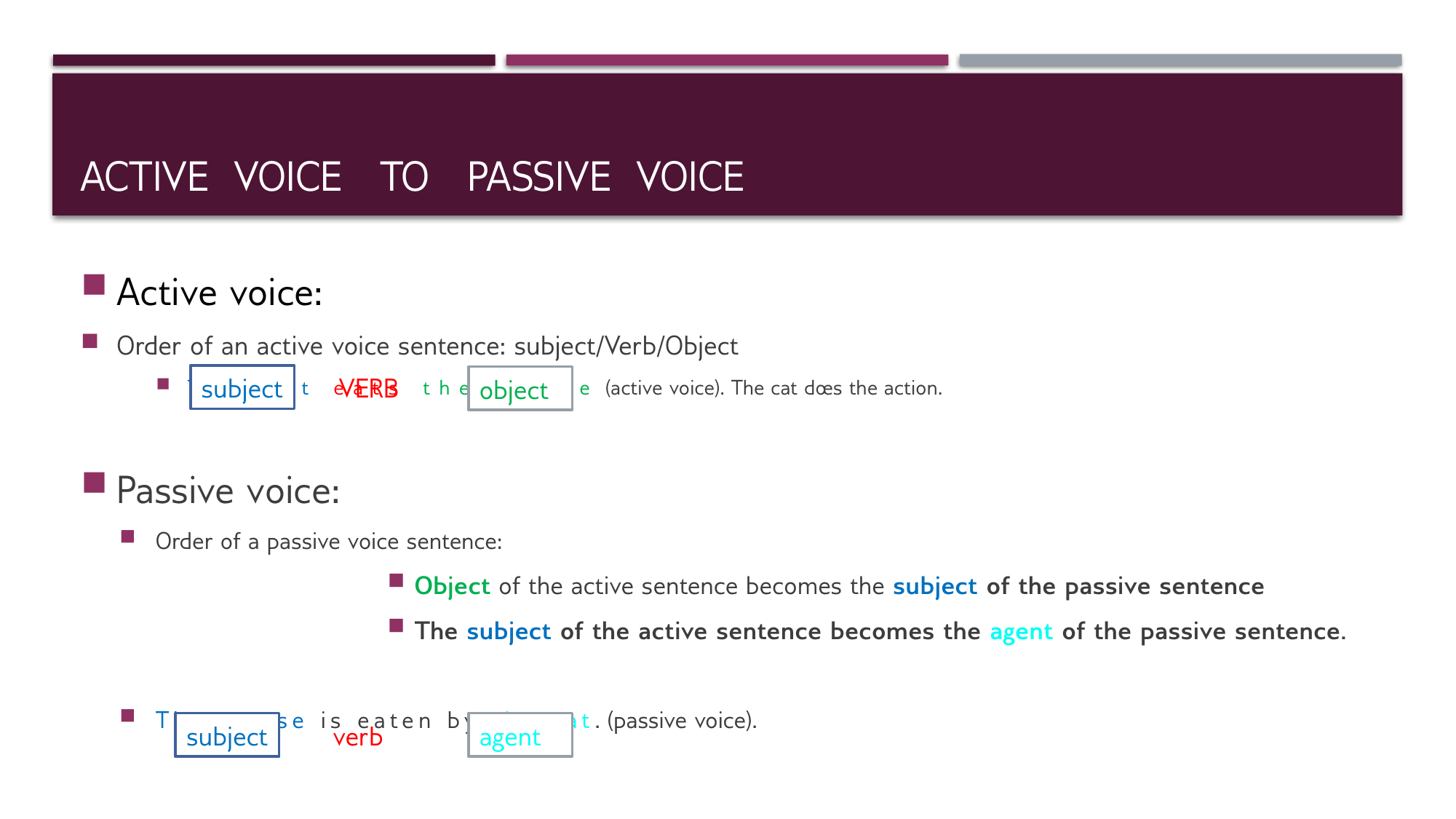

# Active  voice   to   passive  voice
Active voice:
Order of an active voice sentence: subject/Verb/Object
The cat eats the mouse (active voice). The cat does the action.

Passive voice:
Order of a passive voice sentence:
Object of the active sentence becomes the subject of the passive sentence
The subject of the active sentence becomes the agent of the passive sentence.

The mouse is eaten by the cat. (passive voice).

subject
VERB
object
subject
verb
agent